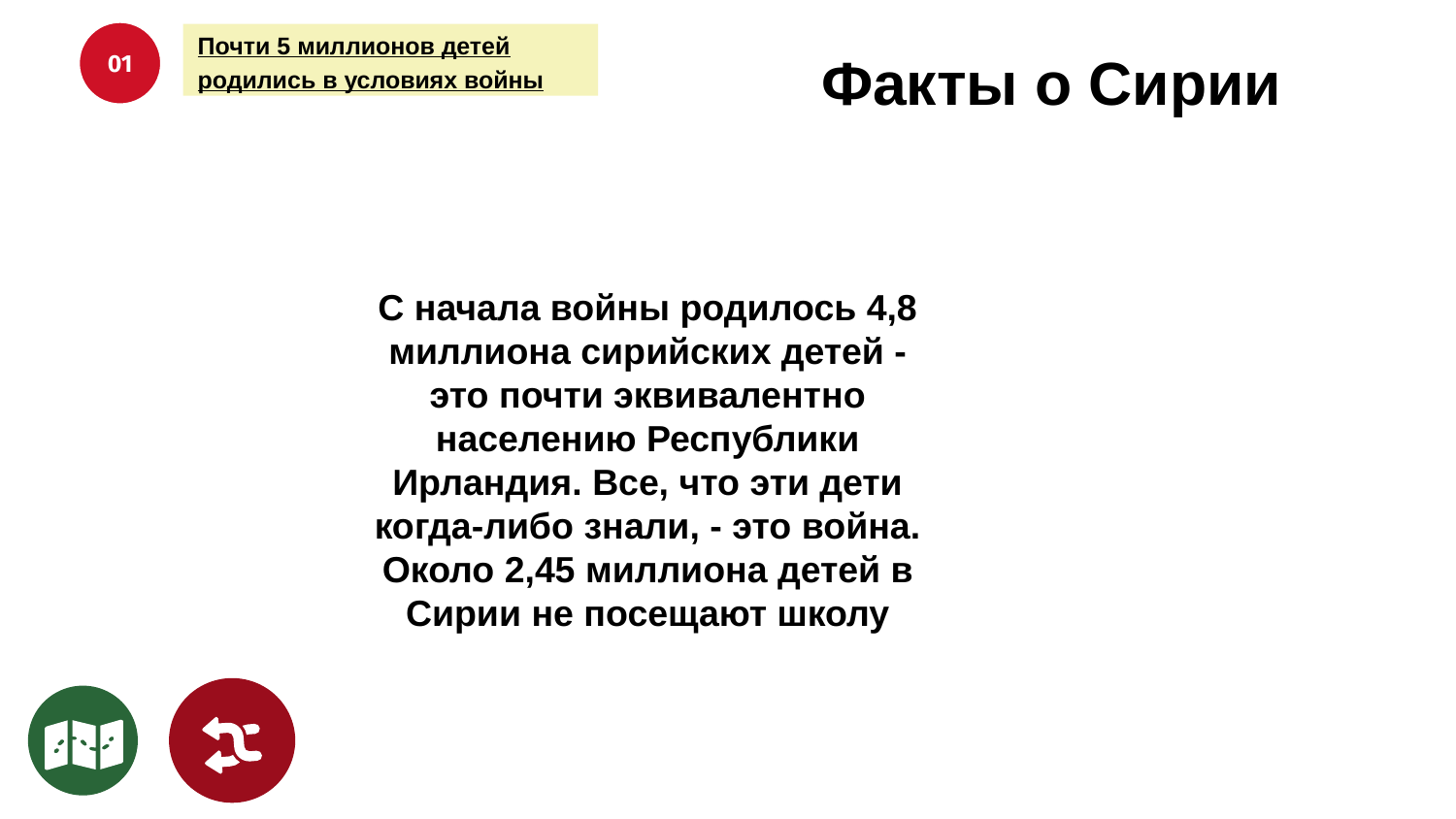

Почти 5 миллионов детей родились в условиях войны
01
# Факты о Сирии

С начала войны родилось 4,8 миллиона сирийских детей - это почти эквивалентно населению Республики Ирландия. Все, что эти дети когда-либо знали, - это война.
Около 2,45 миллиона детей в Сирии не посещают школу